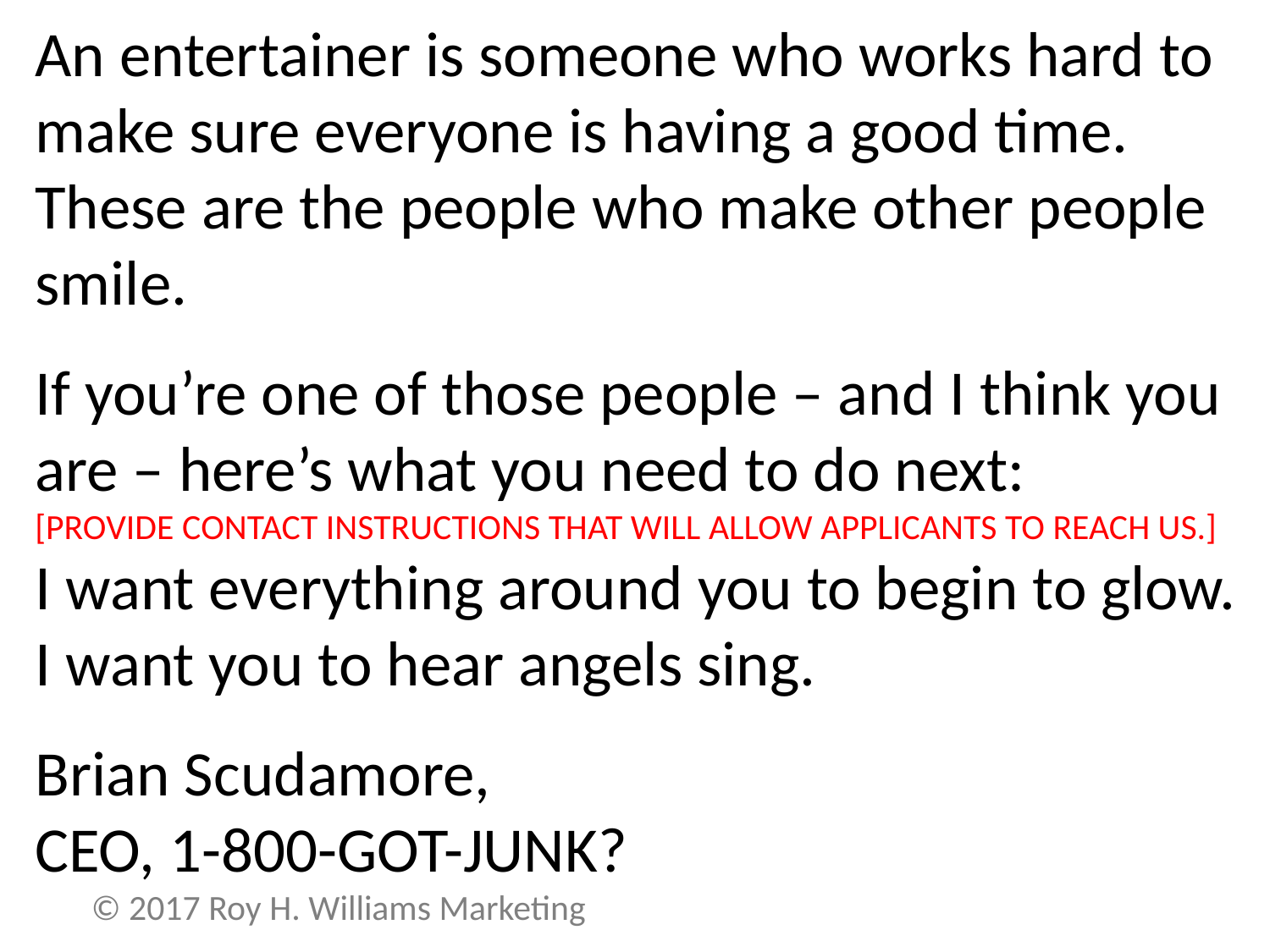

An entertainer is someone who works hard to make sure everyone is having a good time. These are the people who make other people smile.

If you’re one of those people – and I think you are – here’s what you need to do next:
[PROVIDE CONTACT INSTRUCTIONS THAT WILL ALLOW APPLICANTS TO REACH US.]
I want everything around you to begin to glow.
I want you to hear angels sing.

Brian Scudamore,
CEO, 1-800-GOT-JUNK?
       © 2017 Roy H. Williams Marketing